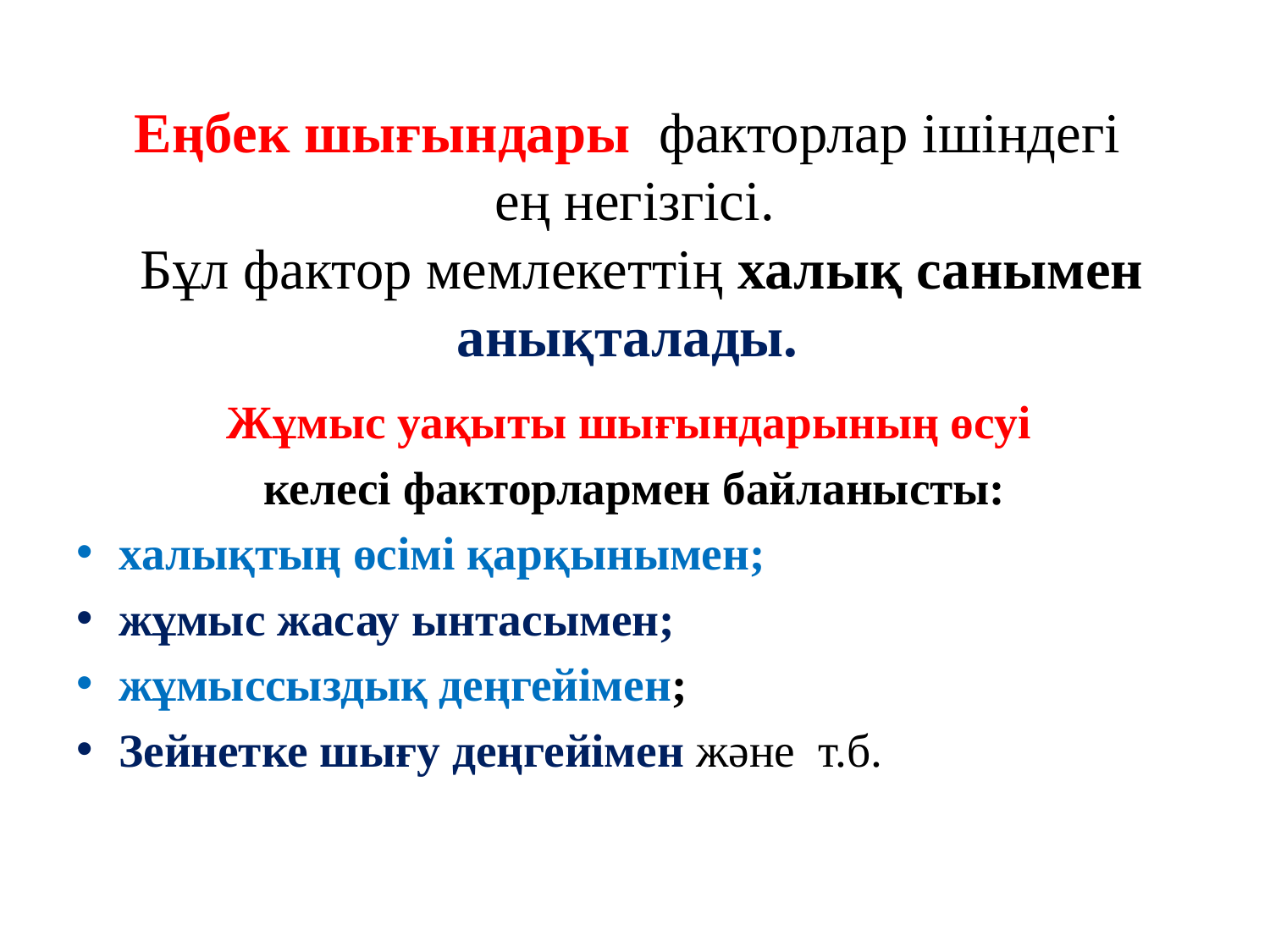

# Еңбек шығындары  факторлар ішіндегі ең негізгісі. Бұл фактор мемлекеттің халық санымен анықталады.
Жұмыс уақыты шығындарының өсуі
келесі факторлармен байланысты:
халықтың өсімі қарқынымен;
жұмыс жасау ынтасымен;
жұмыссыздық деңгейімен;
Зейнетке шығу деңгейімен және  т.б.